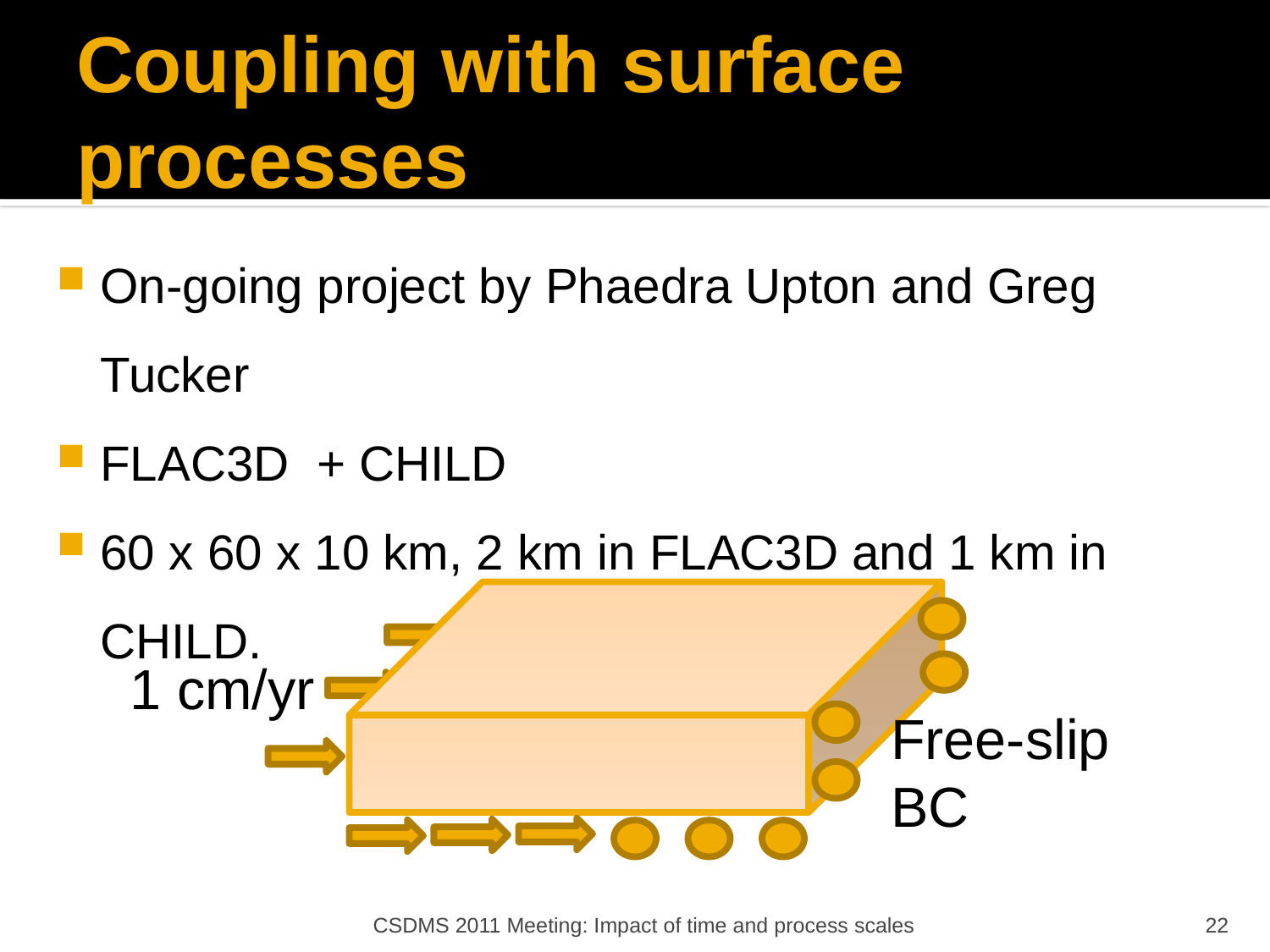

# Coupling with surface processes
On-going project by Phaedra Upton and Greg Tucker
FLAC3D  + CHILD
60 x 60 x 10 km, 2 km in FLAC3D and 1 km in CHILD.

1 cm/yr

Free-slip BC

CSDMS 2011 Meeting: Impact of time and process scales
22